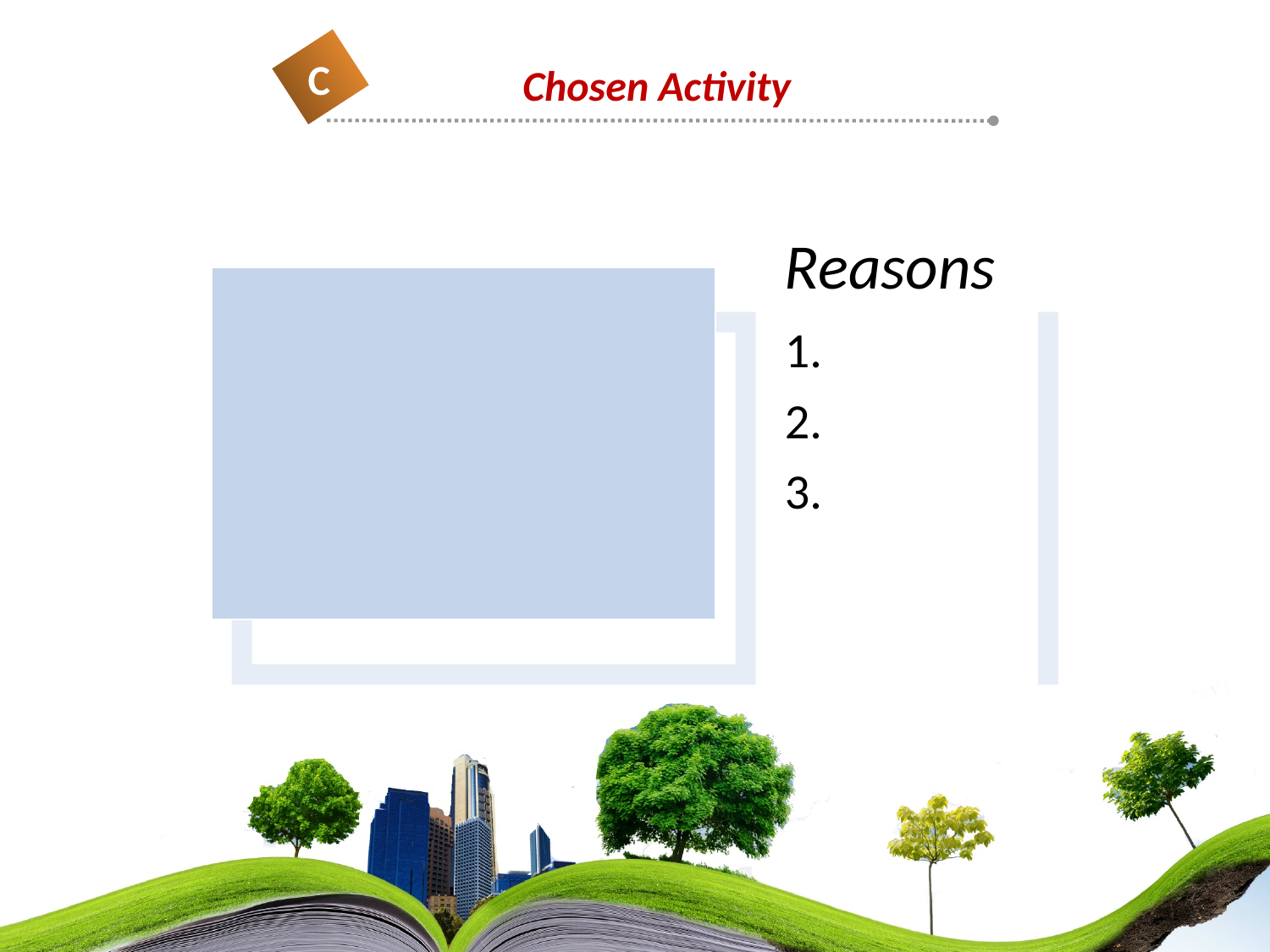

C
Chosen Activity

Reasons
1.
2.
3.